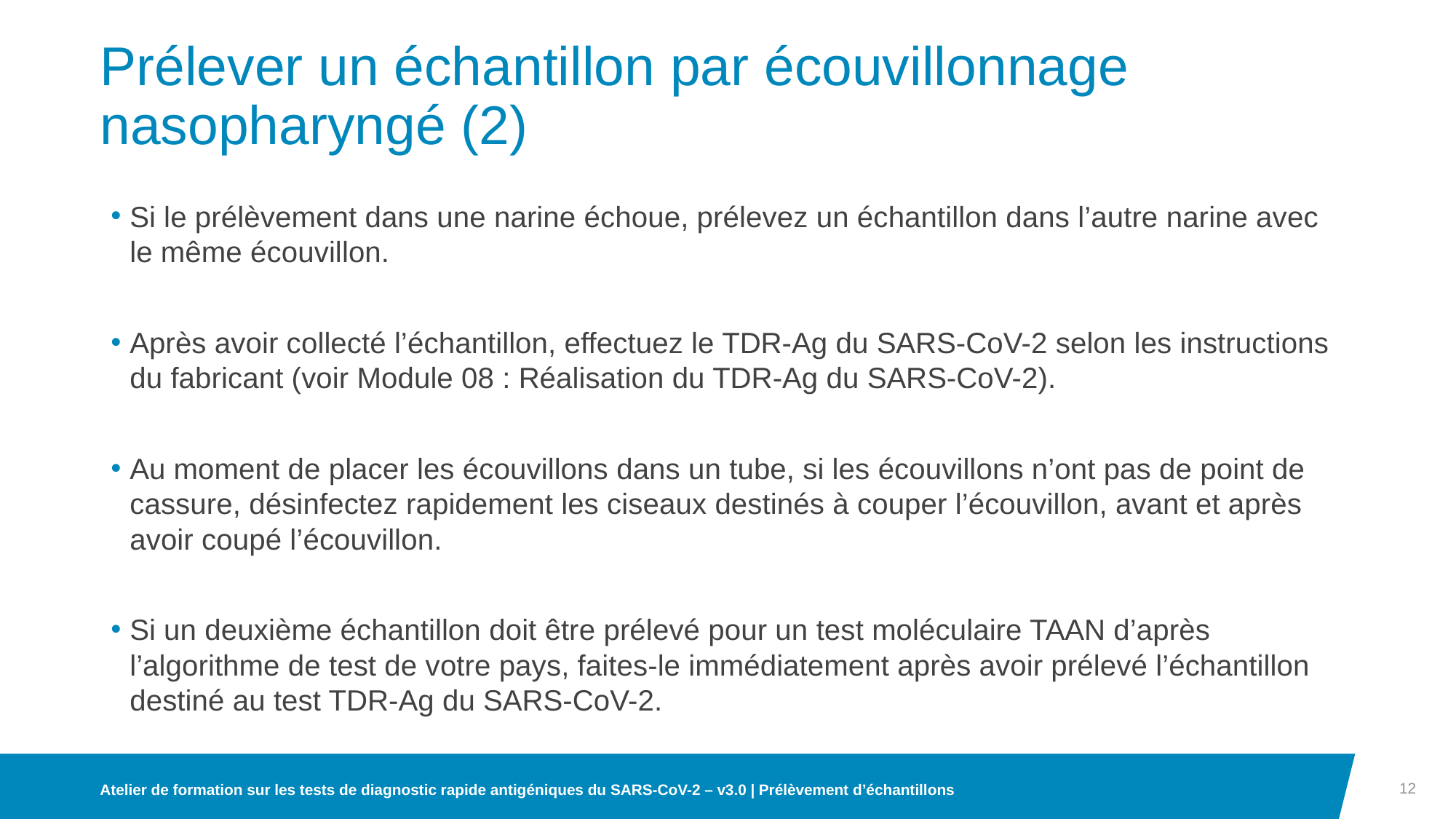

# Prélever un échantillon par écouvillonnage nasopharyngé (2)
Si le prélèvement dans une narine échoue, prélevez un échantillon dans l’autre narine avec le même écouvillon.

Après avoir collecté l’échantillon, effectuez le TDR-Ag du SARS-CoV-2 selon les instructions du fabricant (voir Module 08 : Réalisation du TDR-Ag du SARS-CoV-2).

Au moment de placer les écouvillons dans un tube, si les écouvillons n’ont pas de point de cassure, désinfectez rapidement les ciseaux destinés à couper l’écouvillon, avant et après avoir coupé l’écouvillon.

Si un deuxième échantillon doit être prélevé pour un test moléculaire TAAN d’après l’algorithme de test de votre pays, faites-le immédiatement après avoir prélevé l’échantillon destiné au test TDR-Ag du SARS-CoV-2.

12
Atelier de formation sur les tests de diagnostic rapide antigéniques du SARS-CoV-2 – v3.0 | Prélèvement d’échantillons